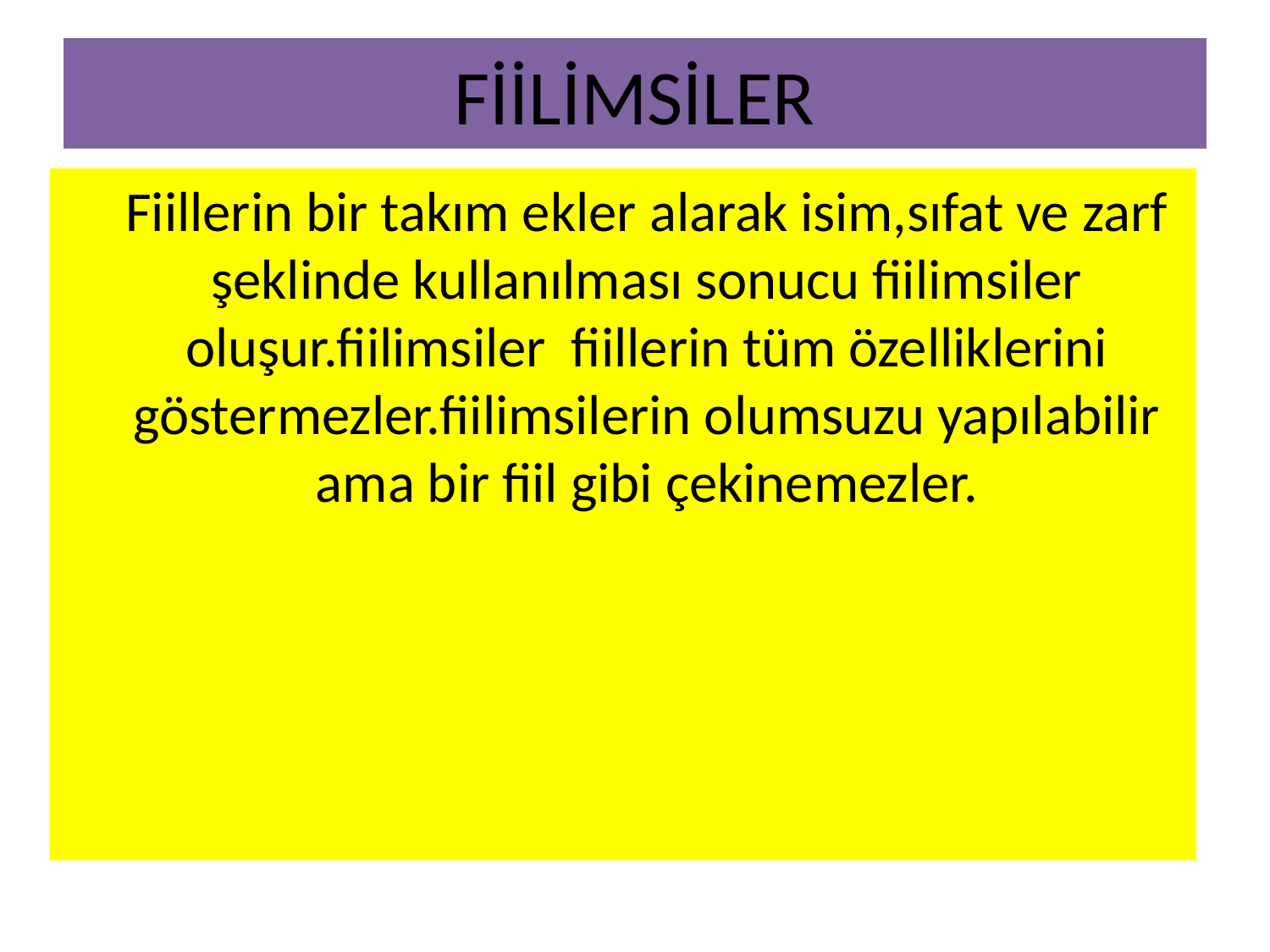

# FİİLİMSİLER
	Fiillerin bir takım ekler alarak isim,sıfat ve zarf şeklinde kullanılması sonucu fiilimsiler oluşur.fiilimsiler  fiillerin tüm özelliklerini göstermezler.fiilimsilerin olumsuzu yapılabilir ama bir fiil gibi çekinemezler.